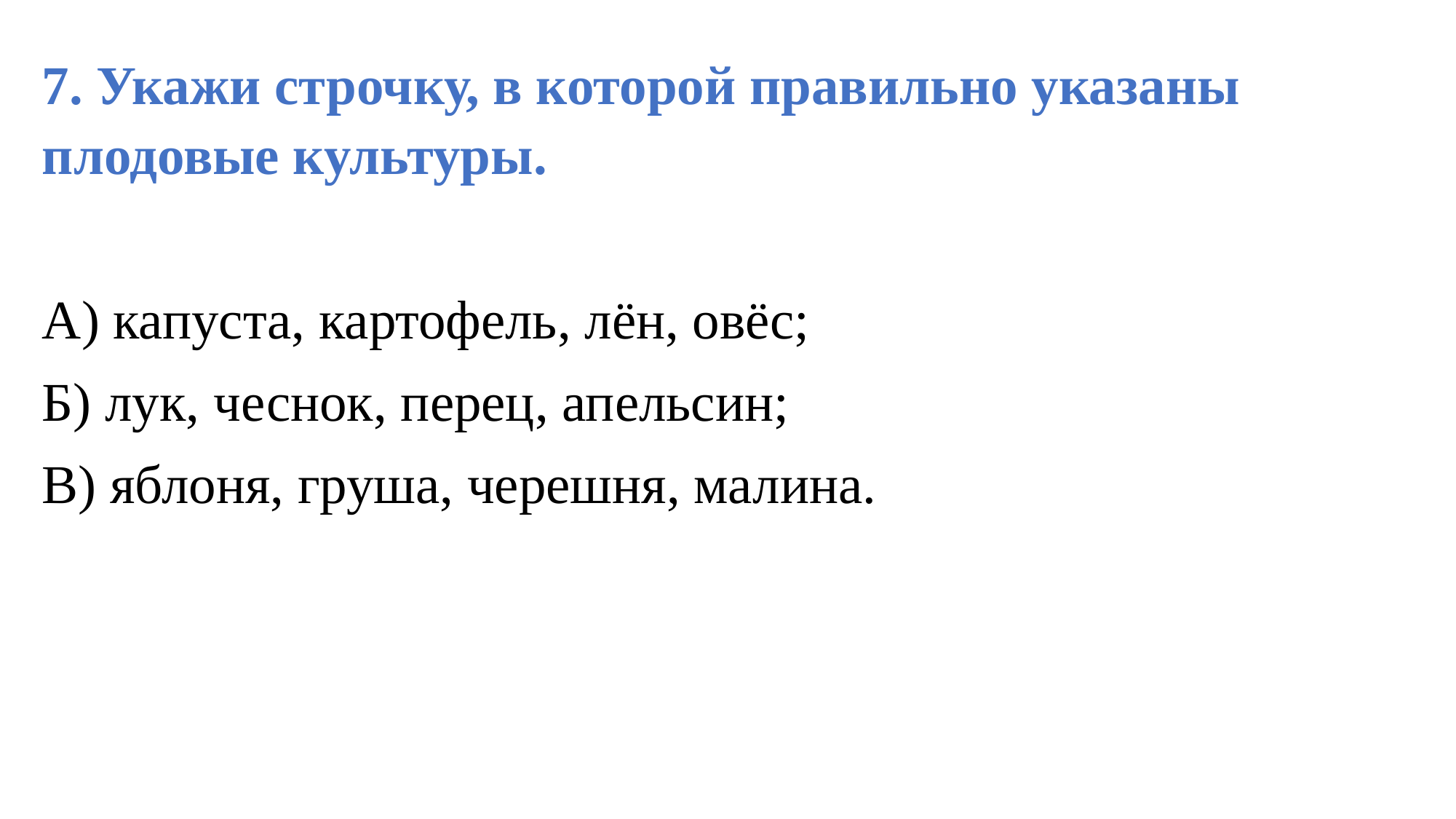

7. Укажи строчку, в которой правильно указаны плодовые культуры.

А) капуста, картофель, лён, овёс;
Б) лук, чеснок, перец, апельсин;
В) яблоня, груша, черешня, малина.